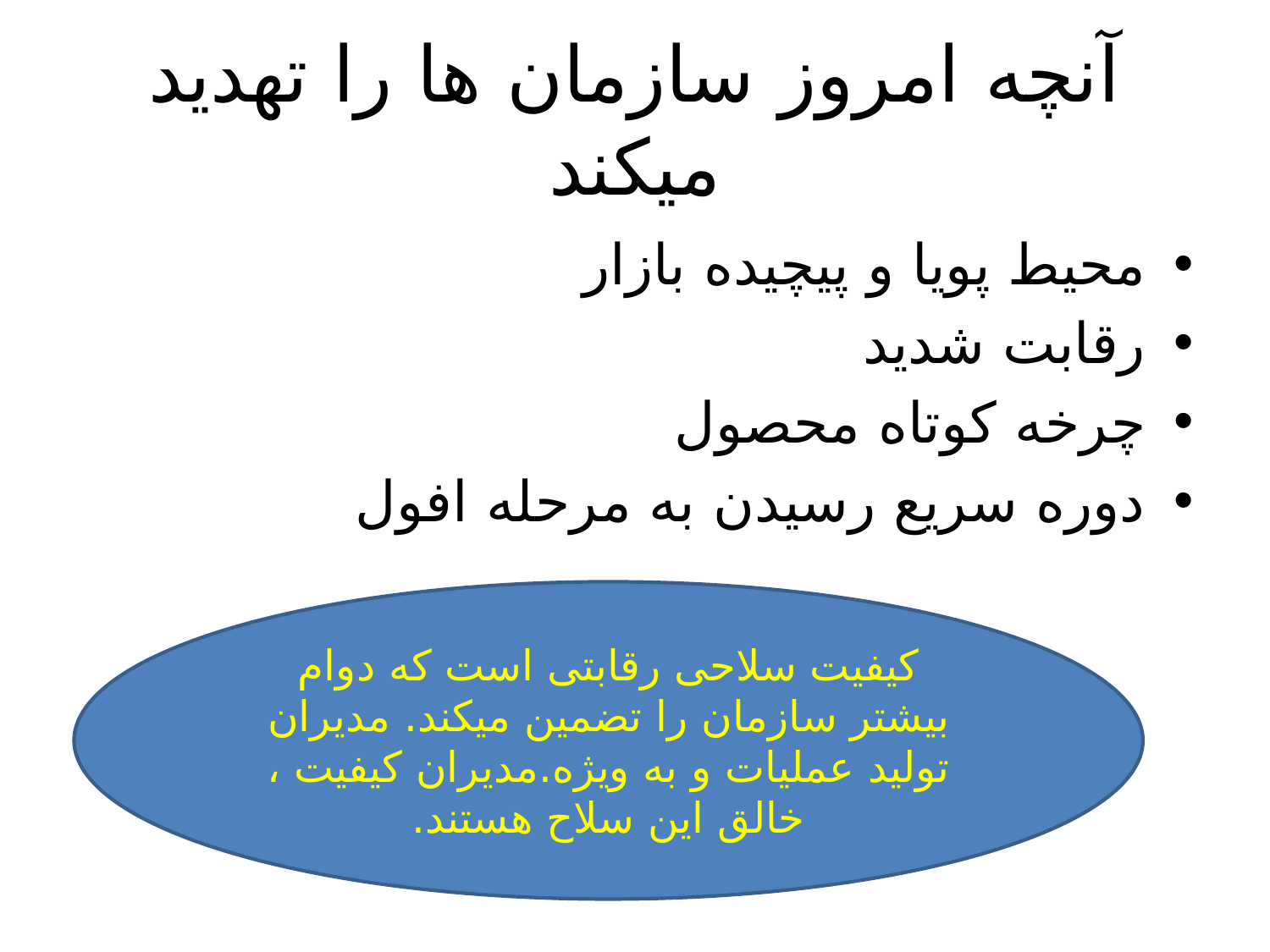

# آنچه امروز سازمان ها را تهدید میکند
محیط پویا و پیچیده بازار
رقابت شدید
چرخه کوتاه محصول
دوره سریع رسیدن به مرحله افول
کیفیت سلاحی رقابتی است که دوام بیشتر سازمان را تضمین میکند. مدیران تولید عملیات و به ویژه.مدیران کیفیت ، خالق این سلاح هستند.